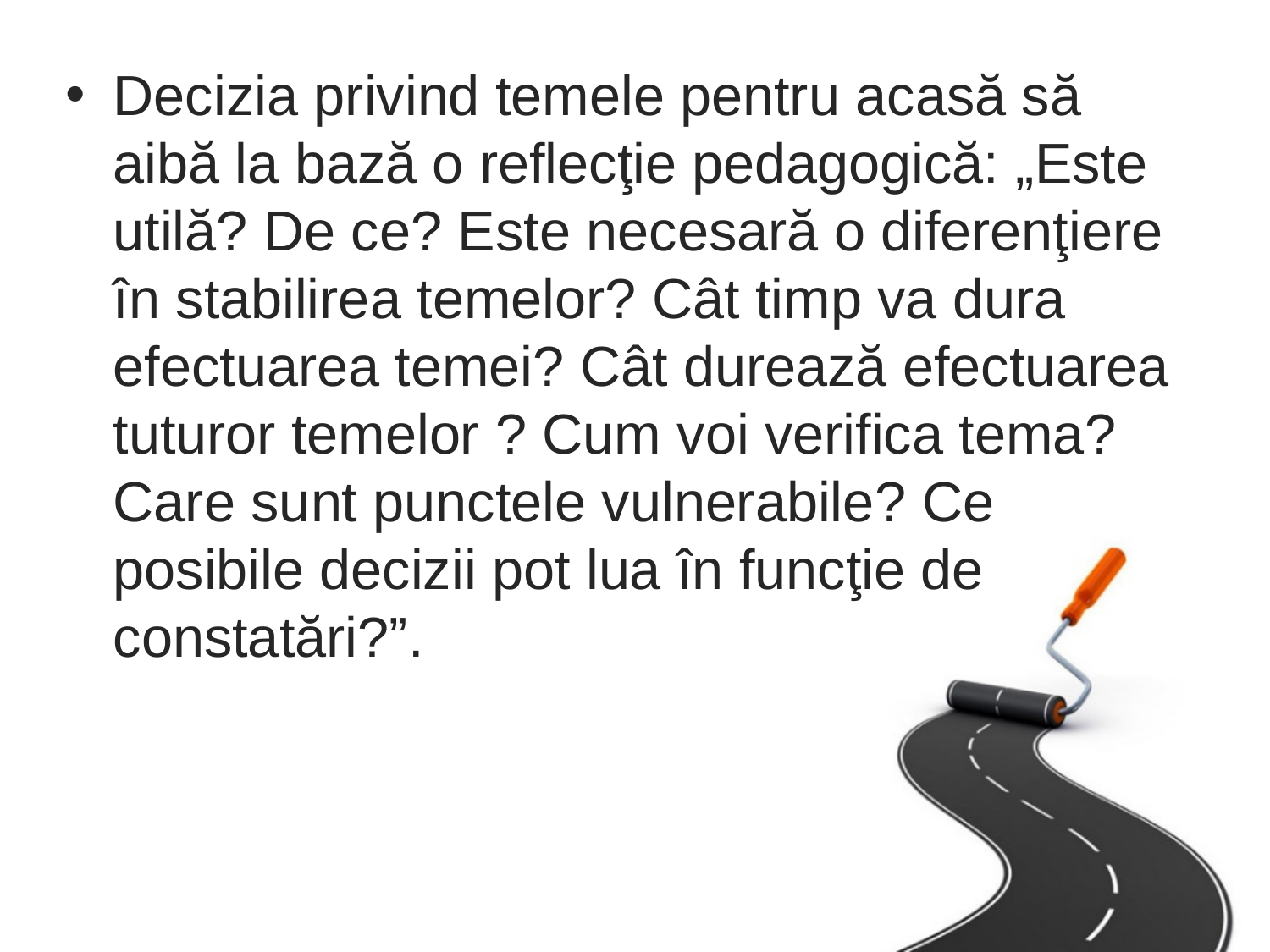

Decizia privind temele pentru acasă să aibă la bază o reflecţie pedagogică: „Este utilă? De ce? Este necesară o diferenţiere în stabilirea temelor? Cât timp va dura efectuarea temei? Cât durează efectuarea tuturor temelor ? Cum voi verifica tema? Care sunt punctele vulnerabile? Ce posibile decizii pot lua în funcţie de constatări?”.